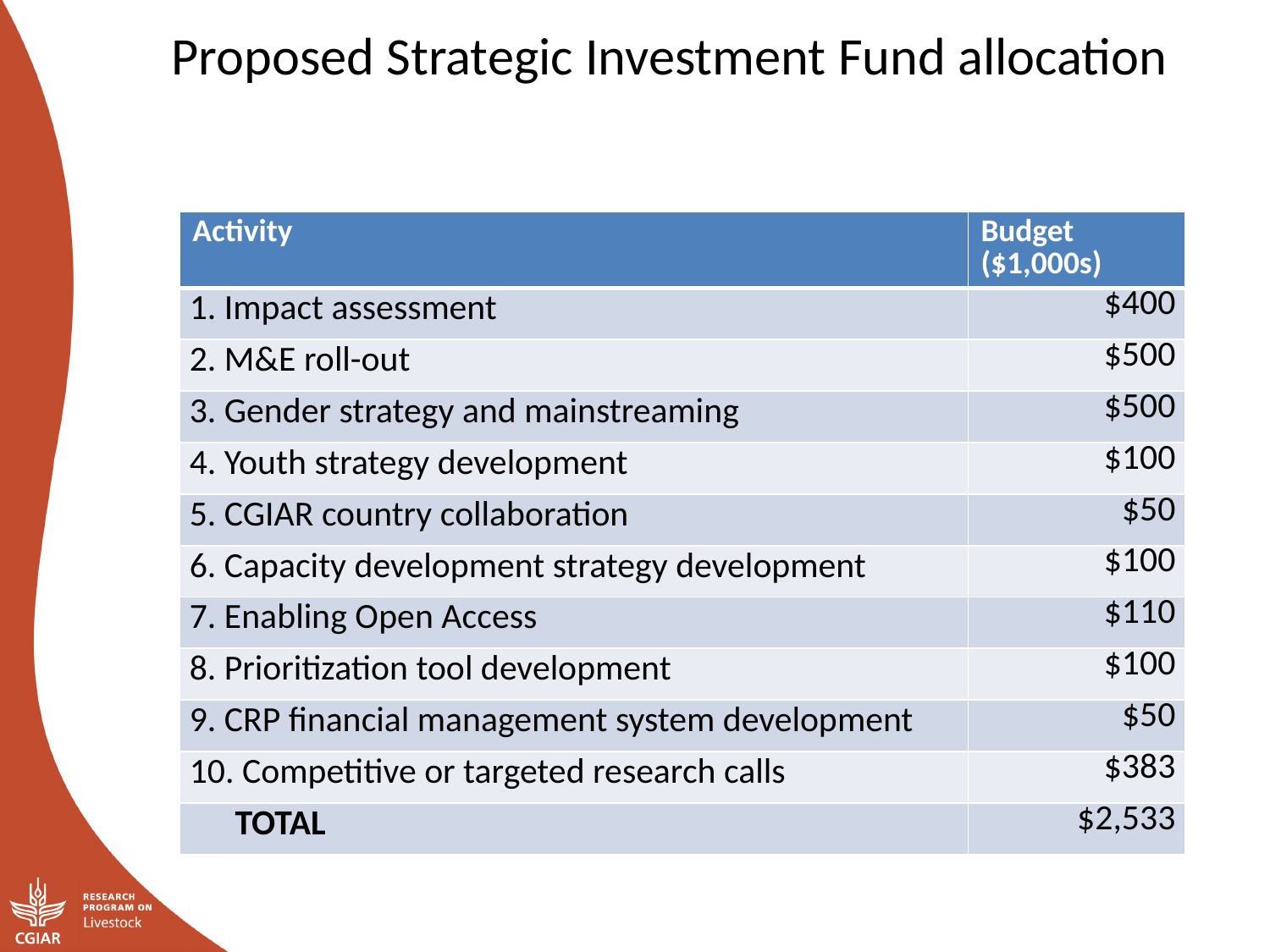

Proposed Strategic Investment Fund allocation
| Activity | Budget ($1,000s) |
| --- | --- |
| 1. Impact assessment | $400 |
| 2. M&E roll-out | $500 |
| 3. Gender strategy and mainstreaming | $500 |
| 4. Youth strategy development | $100 |
| 5. CGIAR country collaboration | $50 |
| 6. Capacity development strategy development | $100 |
| 7. Enabling Open Access | $110 |
| 8. Prioritization tool development | $100 |
| 9. CRP financial management system development | $50 |
| 10. Competitive or targeted research calls | $383 |
| TOTAL | $2,533 |